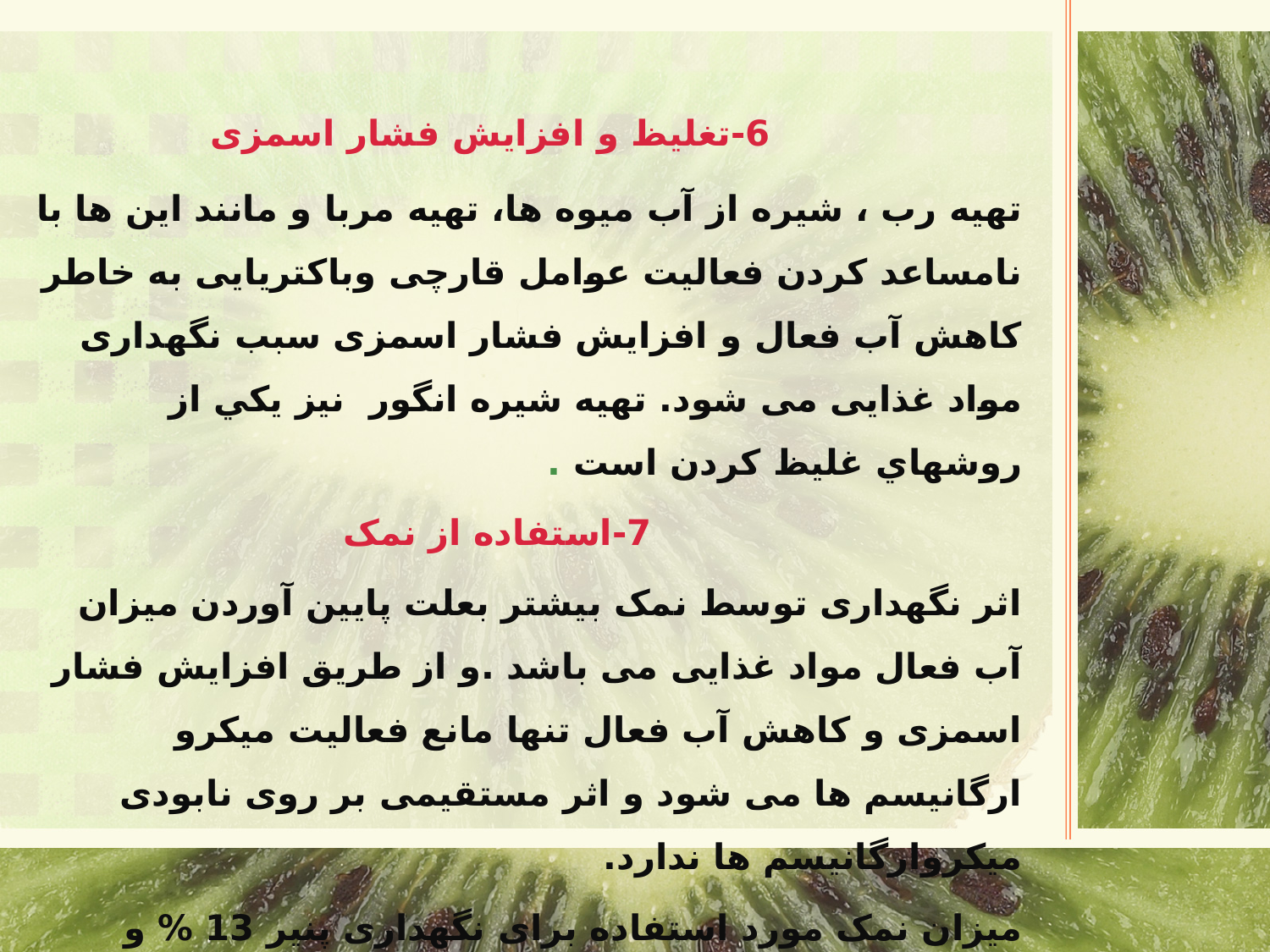

6-تغلیظ و افزایش فشار اسمزی
تهیه رب ، شیره از آب میوه ها، تهیه مربا و مانند این ها با نامساعد کردن فعالیت عوامل قارچی وباکتریایی به خاطر کاهش آب فعال و افزایش فشار اسمزی سبب نگهداری مواد غذایی می شود. تهيه شيره انگور  نيز يكي از  روشهاي غليظ كردن است .
7-استفاده از نمک
اثر نگهداری توسط نمک بیشتر بعلت پایین آوردن میزان آب فعال مواد غذایی می باشد .و از طریق افزایش فشار اسمزی و کاهش آب فعال تنها مانع فعالیت میکرو ارگانیسم ها می شود و اثر مستقیمی بر روی نابودی میکروارگانیسم ها ندارد.
میزان نمک مورد استفاده برای نگهداری پنیر 13 % و برای نگهداری محصولات شور، حدود 6% است.